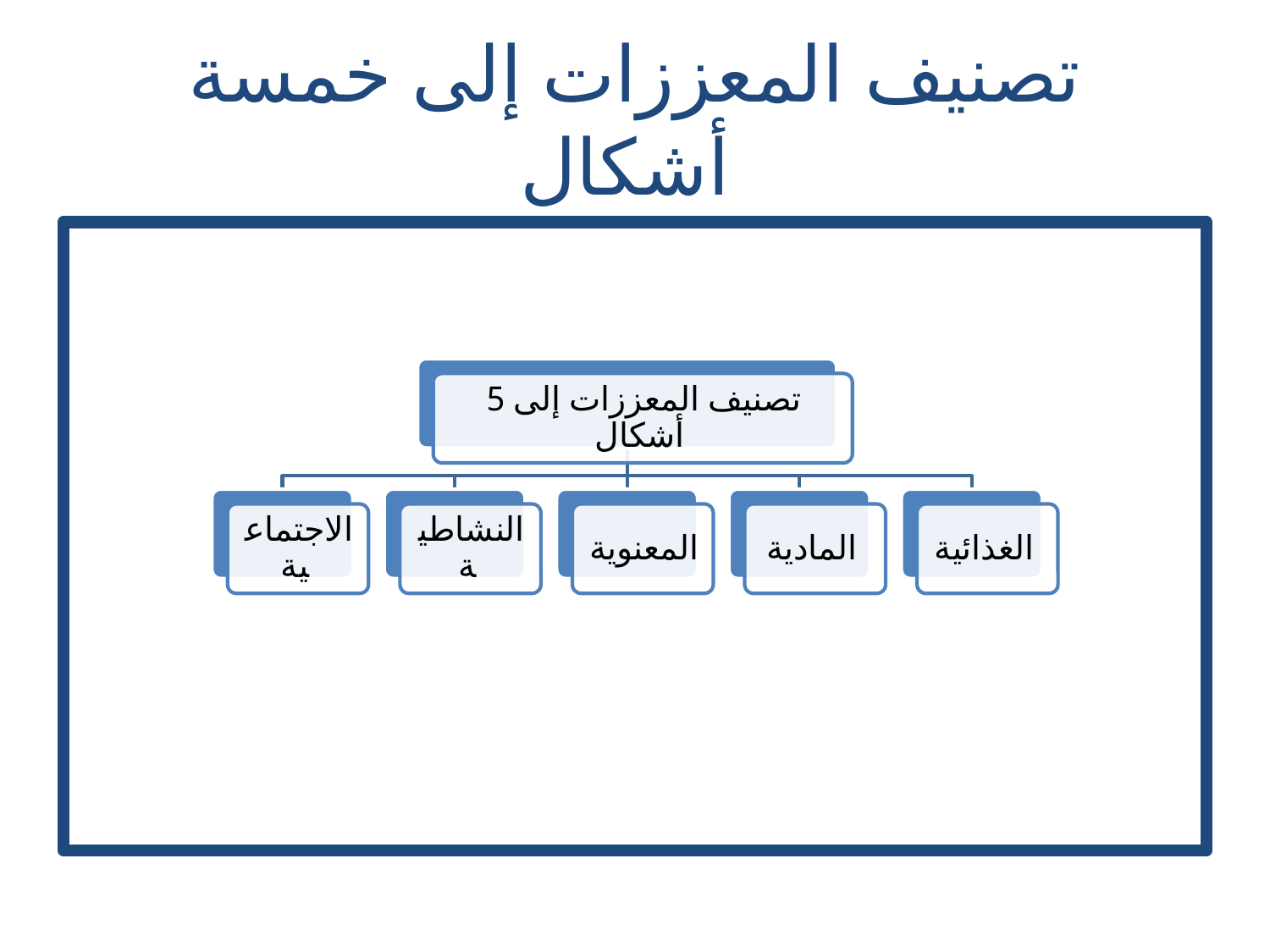

# تصنيف المعززات إلى خمسة أشكال
تصنيف المعززات إلى 5 أشكال
الاجتماعية
النشاطية
المعنوية
المادية
الغذائية